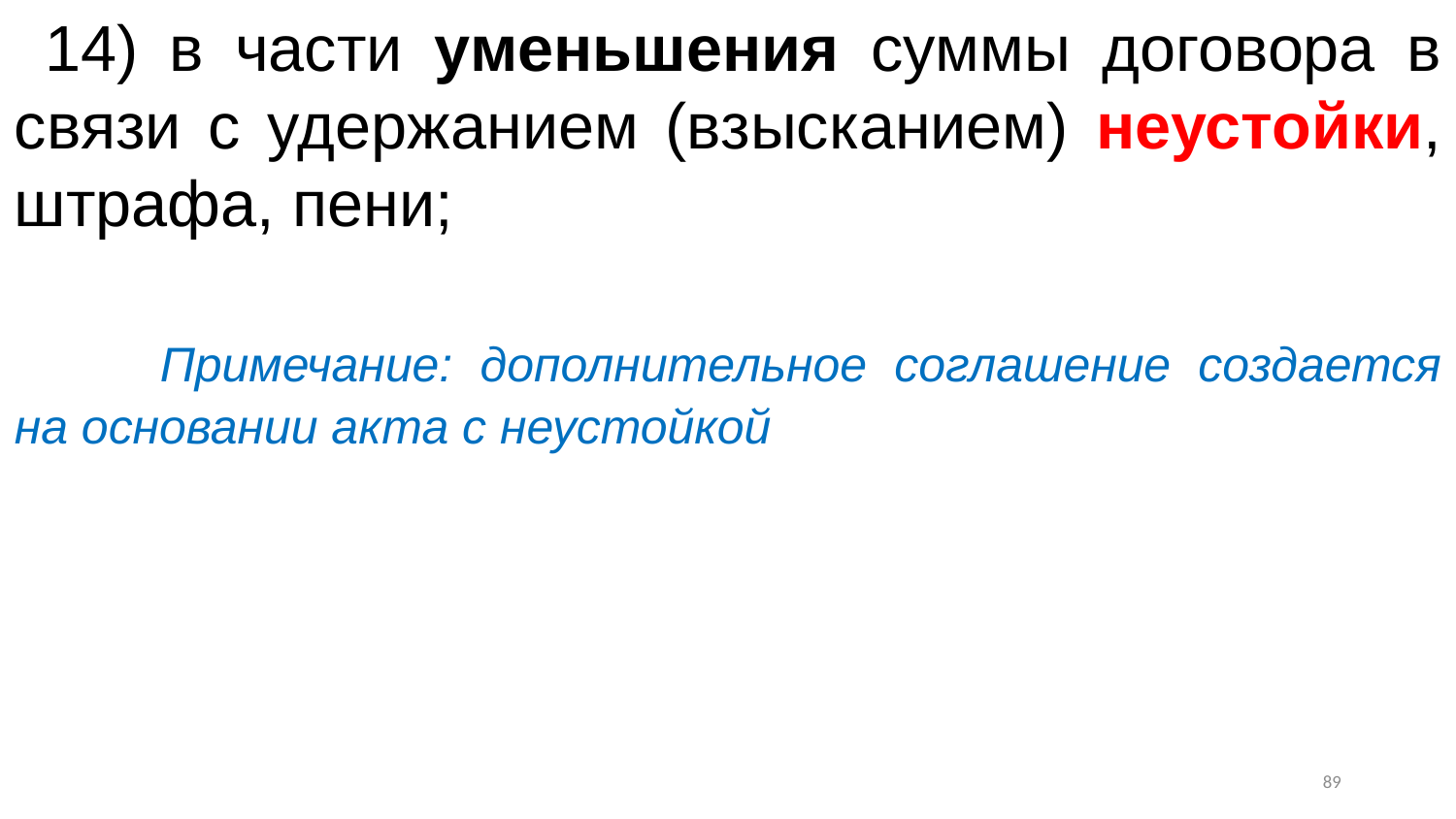

14) в части уменьшения суммы договора в связи с удержанием (взысканием) неустойки, штрафа, пени;

	Примечание: дополнительное соглашение создается на основании акта с неустойкой
89